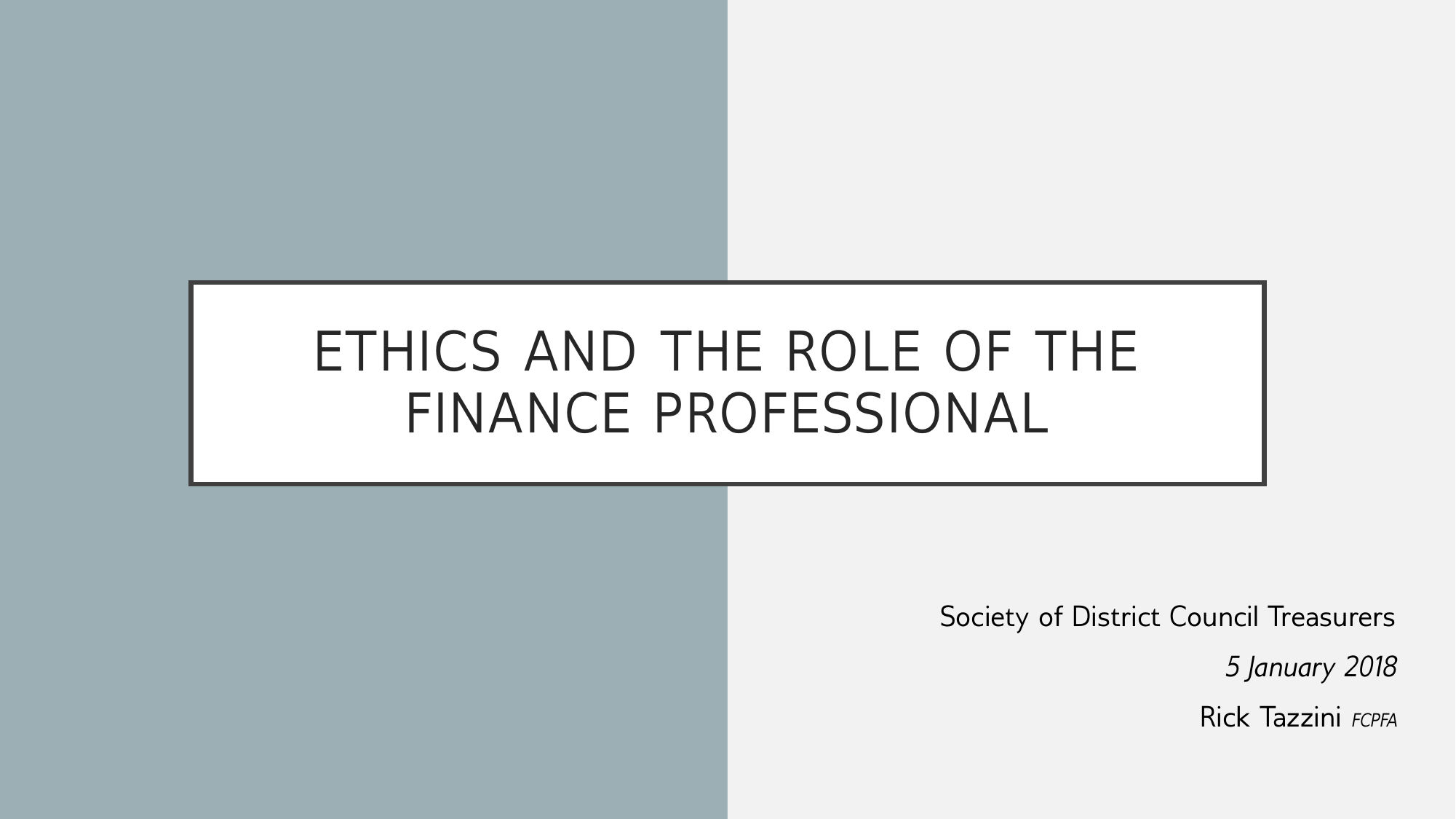

# Ethics and the role of the Finance Professional
Society of District Council Treasurers
5 January 2018
Rick Tazzini FCPFA